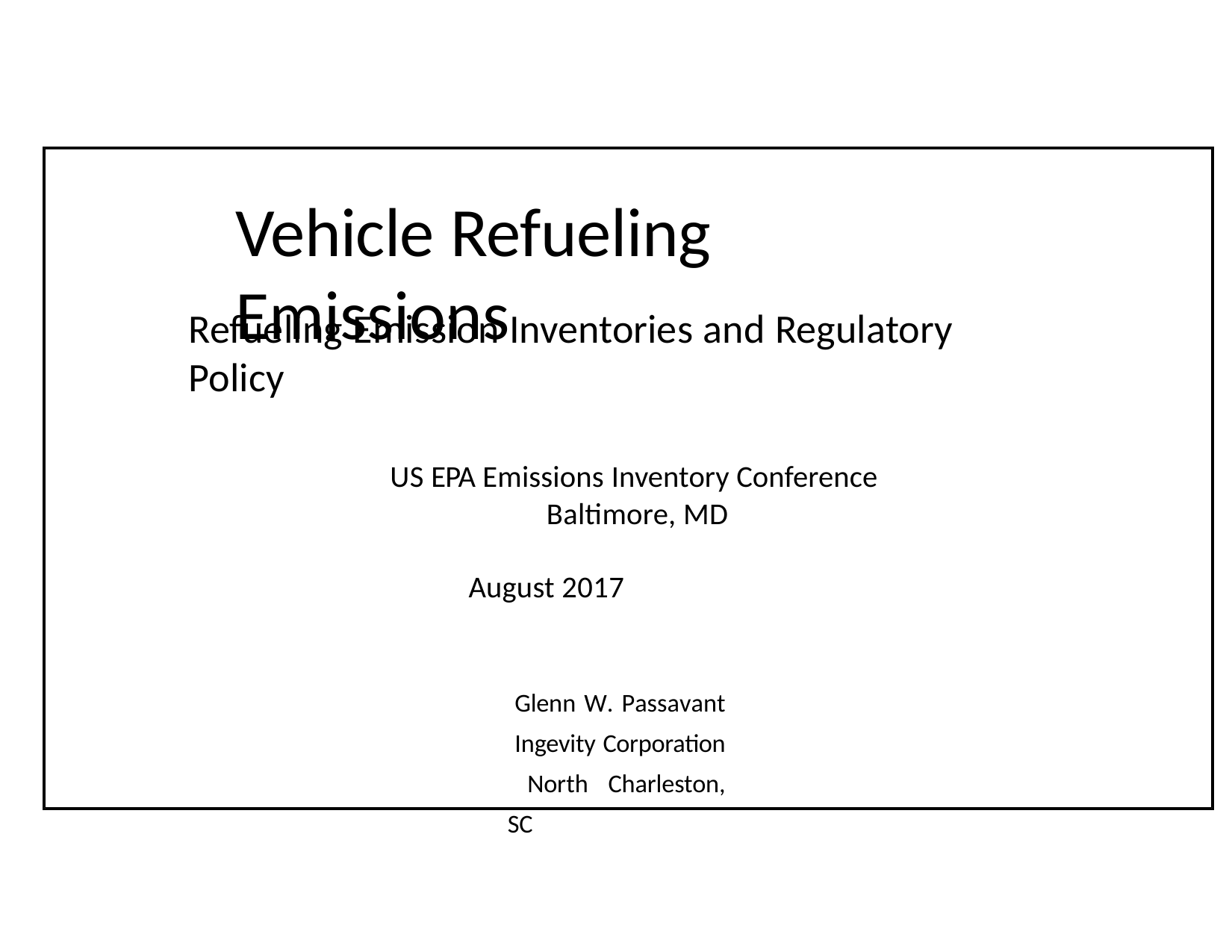

# Vehicle Refueling Emissions
Refueling Emission Inventories and Regulatory Policy

US EPA Emissions Inventory Conference  Baltimore, MD

August 2017

Glenn W. Passavant  Ingevity Corporation  North Charleston, SC